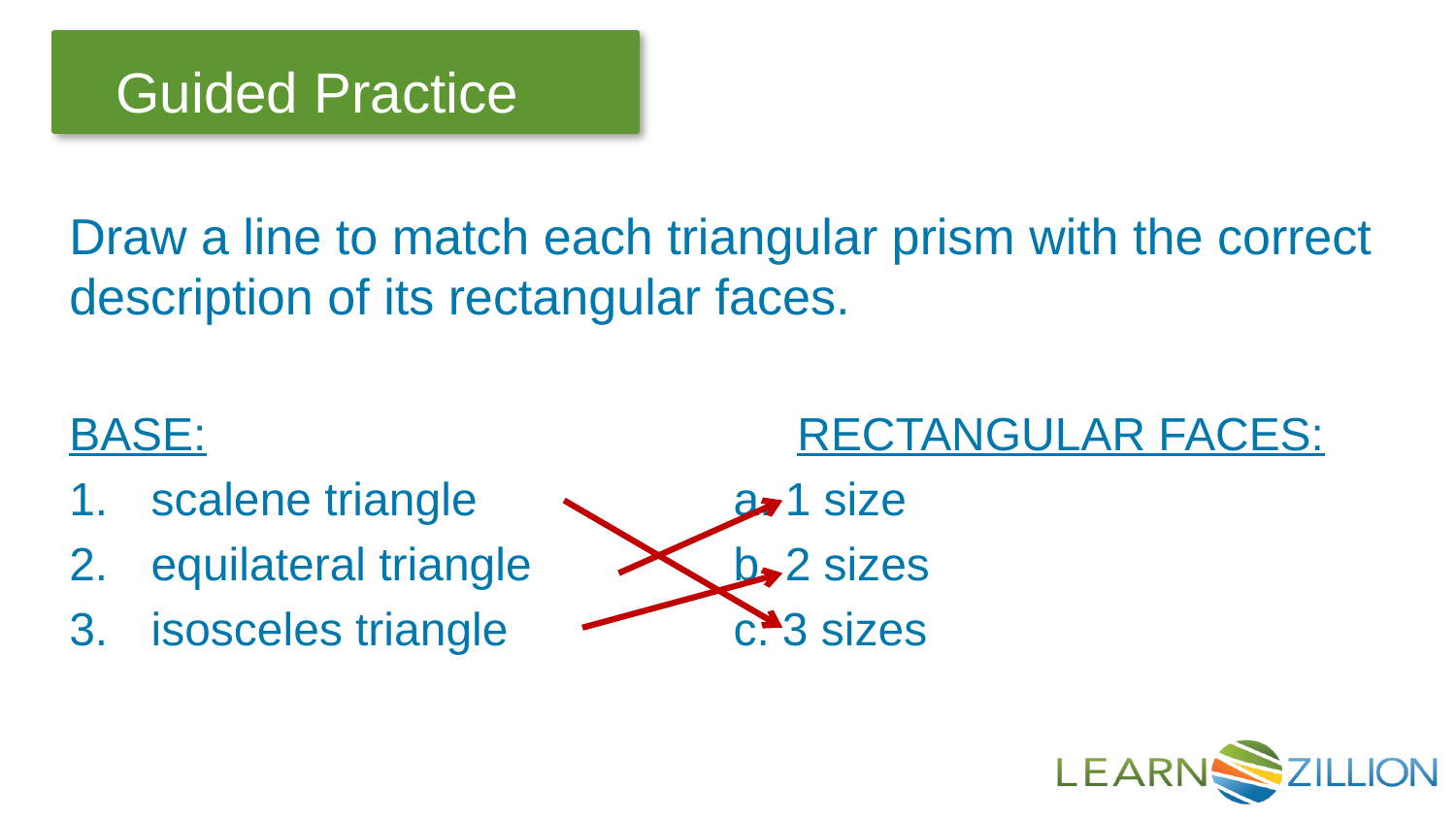

Draw a line to match each triangular prism with the correct description of its rectangular faces.
BASE:	  	  		       	RECTANGULAR FACES:
scalene triangle 		a. 1 size
equilateral triangle		b. 2 sizes
isosceles triangle 		c. 3 sizes